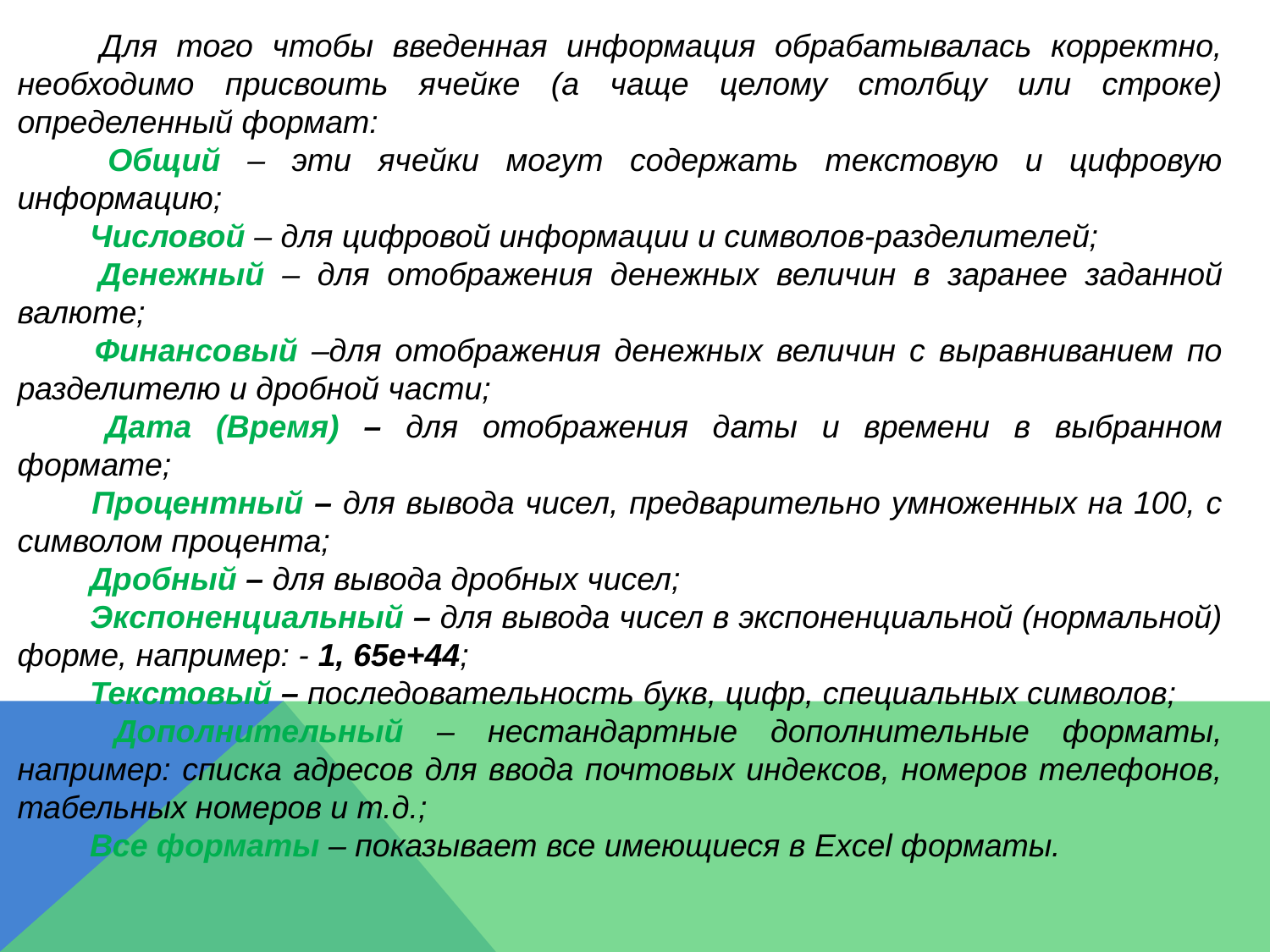

Для того чтобы введенная информация обрабатывалась корректно, необходимо присвоить ячейке (а чаще целому столбцу или строке) определенный формат:
 Общий – эти ячейки могут содержать текстовую и цифровую информацию;
 Числовой – для цифровой информации и символов-разделителей;
 Денежный – для отображения денежных величин в заранее заданной валюте;
 Финансовый –для отображения денежных величин с выравниванием по разделителю и дробной части;
 Дата (Время) – для отображения даты и времени в выбранном формате;
 Процентный – для вывода чисел, предварительно умноженных на 100, с символом процента;
 Дробный – для вывода дробных чисел;
 Экспоненциальный – для вывода чисел в экспоненциальной (нормальной) форме, например: - 1, 65е+44;
 Текстовый – последовательность букв, цифр, специальных символов;
 Дополнительный – нестандартные дополнительные форматы, например: списка адресов для ввода почтовых индексов, номеров телефонов, табельных номеров и т.д.;
 Все форматы – показывает все имеющиеся в Excel форматы.